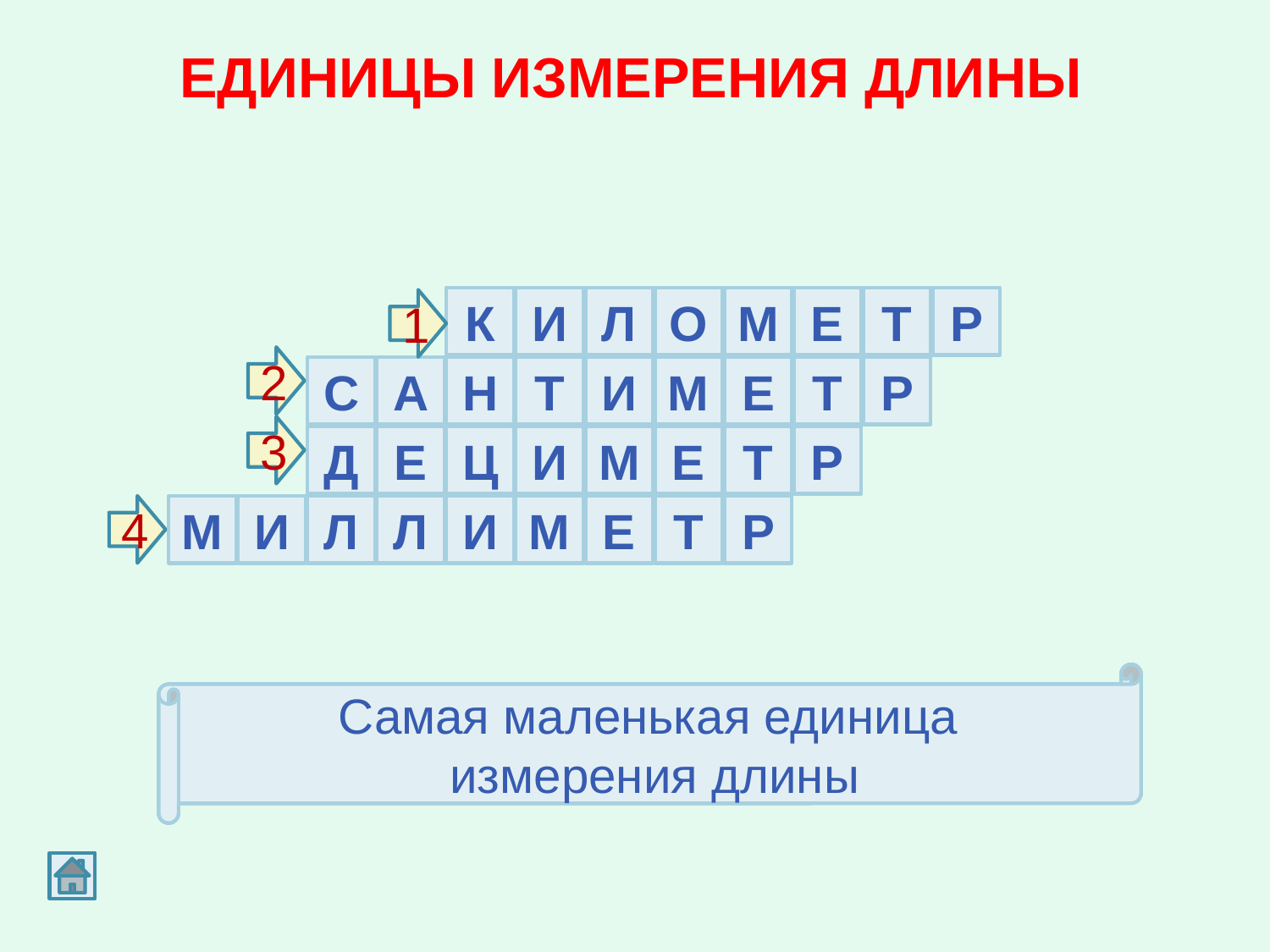

ЕДИНИЦЫ ИЗМЕРЕНИЯ ДЛИНЫ
К
И
Л
О
М
Е
Т
Р
1
2
С
А
Н
Т
И
М
Е
Т
Р
3
Д
Е
Ц
И
М
Е
Т
Р
4
М
И
Л
Л
И
М
Е
Т
Р
Единица, удобная для измерения расстояния между городами
Единица, применяемая для черчения отрезков
Единица, равная 10 см
Самая маленькая единица
измерения длины